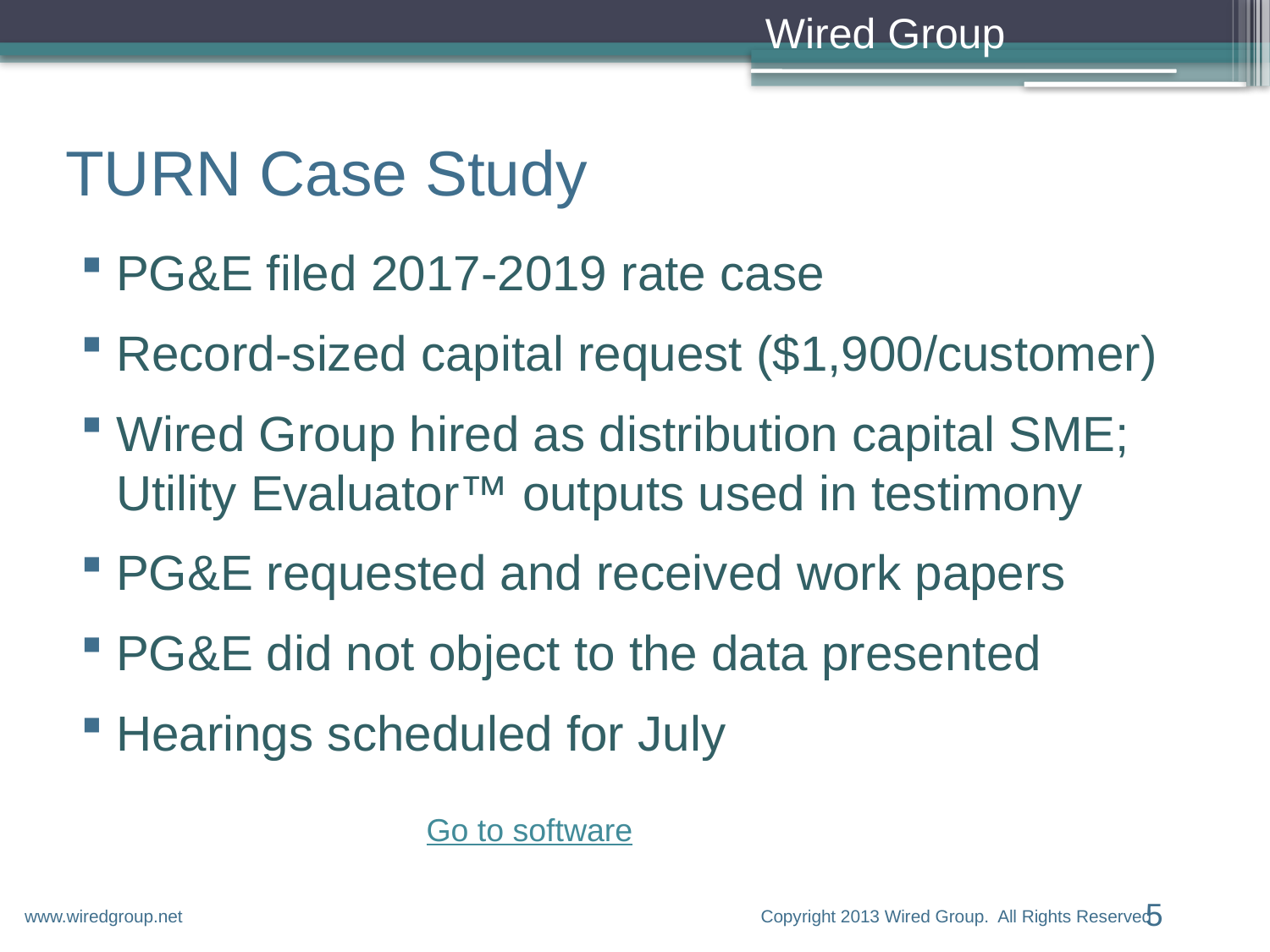

# TURN Case Study
PG&E filed 2017-2019 rate case
Record-sized capital request ($1,900/customer)
Wired Group hired as distribution capital SME; Utility Evaluator™ outputs used in testimony
PG&E requested and received work papers
PG&E did not object to the data presented
Hearings scheduled for July

Go to software
Copyright 2013 Wired Group.  All Rights Reserved